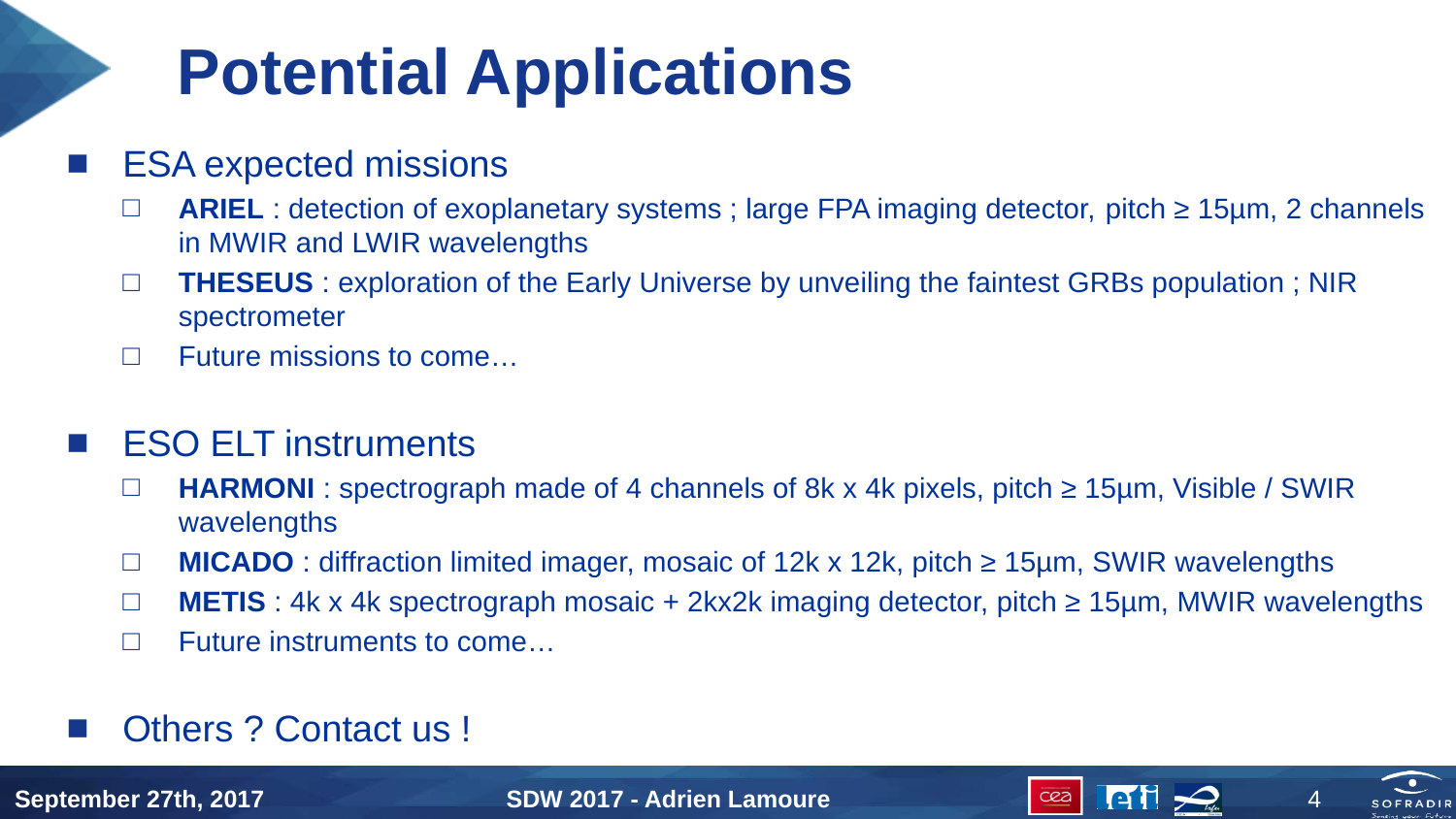

Potential Applications
ESA expected missions
ARIEL : detection of exoplanetary systems ; large FPA imaging detector, pitch ≥ 15µm, 2 channels in MWIR and LWIR wavelengths
THESEUS : exploration of the Early Universe by unveiling the faintest GRBs population ; NIR spectrometer
Future missions to come…

ESO ELT instruments
HARMONI : spectrograph made of 4 channels of 8k x 4k pixels, pitch ≥ 15µm, Visible / SWIR wavelengths
MICADO : diffraction limited imager, mosaic of 12k x 12k, pitch ≥ 15µm, SWIR wavelengths
METIS : 4k x 4k spectrograph mosaic + 2kx2k imaging detector, pitch ≥ 15µm, MWIR wavelengths
Future instruments to come…

Others ? Contact us !
September 27th, 2017
SDW 2017 - Adrien Lamoure
4